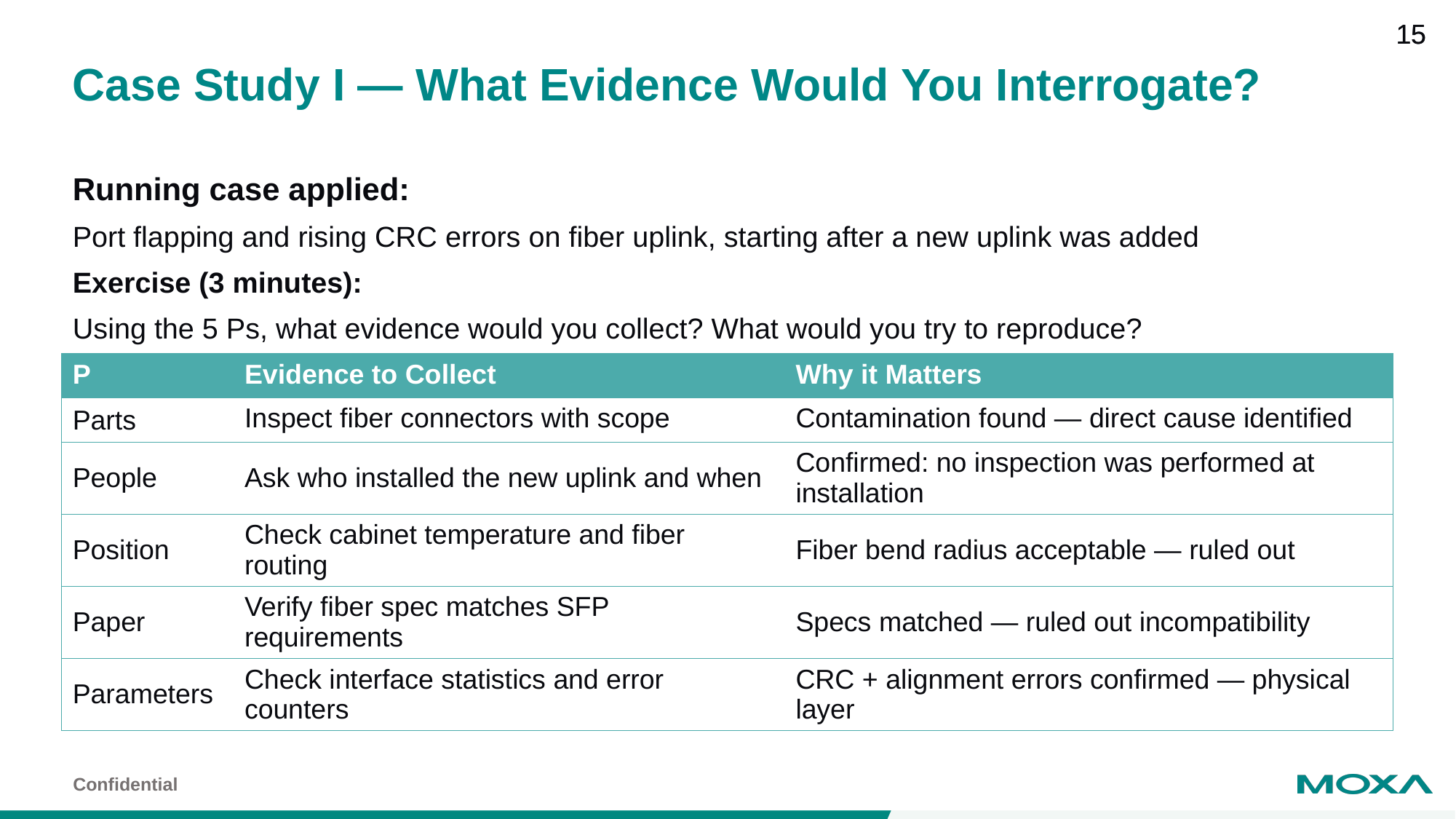

# Case Study I — What Evidence Would You Interrogate?
Running case applied:
Port flapping and rising CRC errors on fiber uplink, starting after a new uplink was added
Exercise (3 minutes):
Using the 5 Ps, what evidence would you collect? What would you try to reproduce?

| P | Evidence to Collect | Why it Matters |
| --- | --- | --- |
| Parts | Inspect fiber connectors with scope | Contamination found — direct cause identified |
| People | Ask who installed the new uplink and when | Confirmed: no inspection was performed at installation |
| Position | Check cabinet temperature and fiber routing | Fiber bend radius acceptable — ruled out |
| Paper | Verify fiber spec matches SFP requirements | Specs matched — ruled out incompatibility |
| Parameters | Check interface statistics and error counters | CRC + alignment errors confirmed — physical layer |